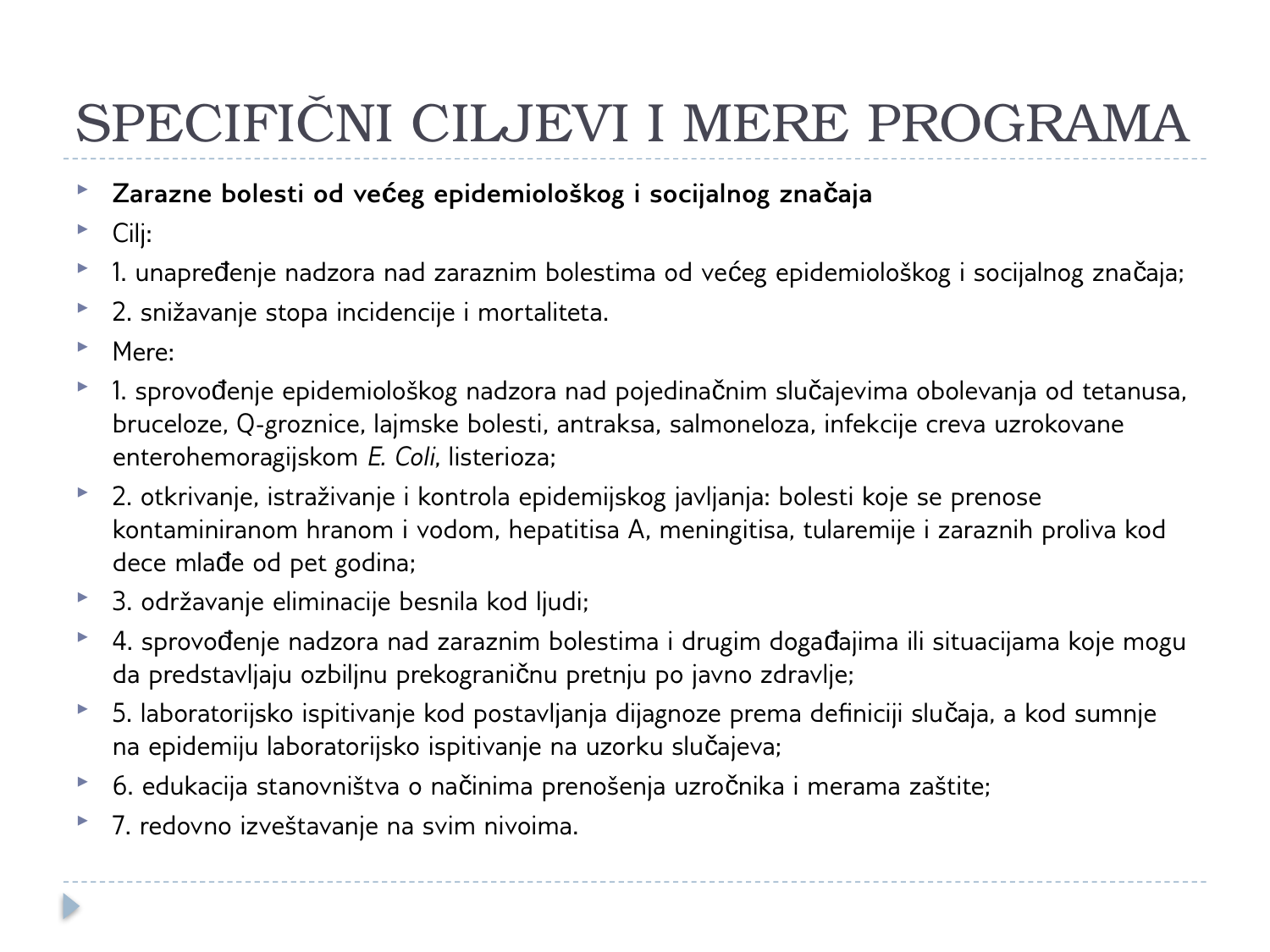

# SPECIFIČNI CILJEVI I MERE PROGRAMA
Zarazne bolesti od većeg epidemiološkog i socijalnog značaja
Cilj:
1. unapređenje nadzora nad zaraznim bolestima od većeg epidemiološkog i socijalnog značaja;
2. snižavanje stopa incidencije i mortaliteta.
Mere:
1. sprovođenje epidemiološkog nadzora nad pojedinačnim slučajevima obolevanja od tetanusa, bruceloze, Q-groznice, lajmske bolesti, antraksa, salmoneloza, infekcije creva uzrokovane enterohemoragijskom E. Coli, listerioza;
2. otkrivanje, istraživanje i kontrola epidemijskog javljanja: bolesti koje se prenose kontaminiranom hranom i vodom, hepatitisa A, meningitisa, tularemije i zaraznih proliva kod dece mlađe od pet godina;
3. održavanje eliminacije besnila kod ljudi;
4. sprovođenje nadzora nad zaraznim bolestima i drugim događajima ili situacijama koje mogu da predstavljaju ozbiljnu prekograničnu pretnju po javno zdravlje;
5. laboratorijsko ispitivanje kod postavljanja dijagnoze prema definiciji slučaja, a kod sumnje na epidemiju laboratorijsko ispitivanje na uzorku slučajeva;
6. edukacija stanovništva o načinima prenošenja uzročnika i merama zaštite;
7. redovno izveštavanje na svim nivoima.